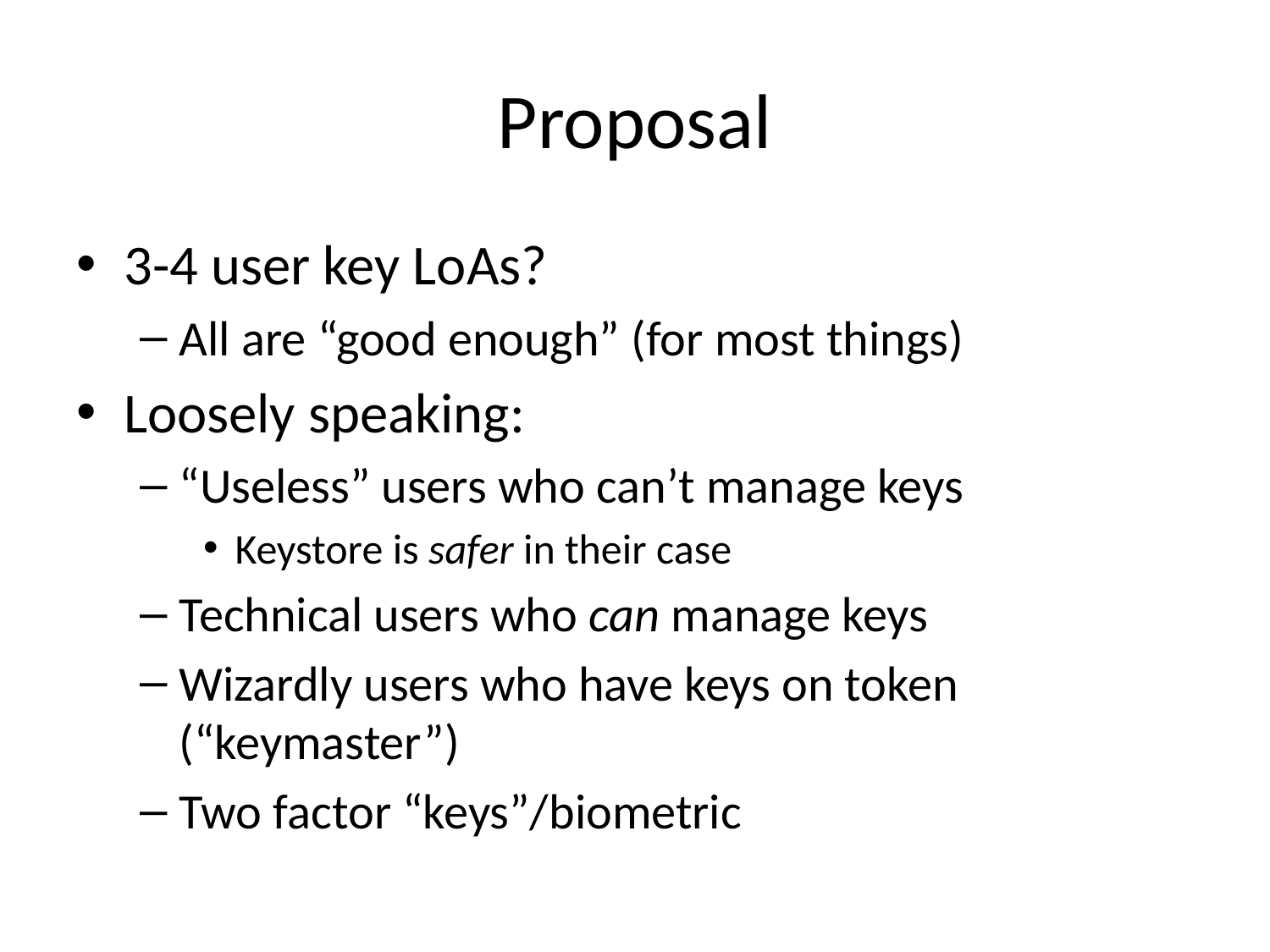

# Proposal
3-4 user key LoAs?
All are “good enough” (for most things)
Loosely speaking:
“Useless” users who can’t manage keys
Keystore is safer in their case
Technical users who can manage keys
Wizardly users who have keys on token (“keymaster”)
Two factor “keys”/biometric